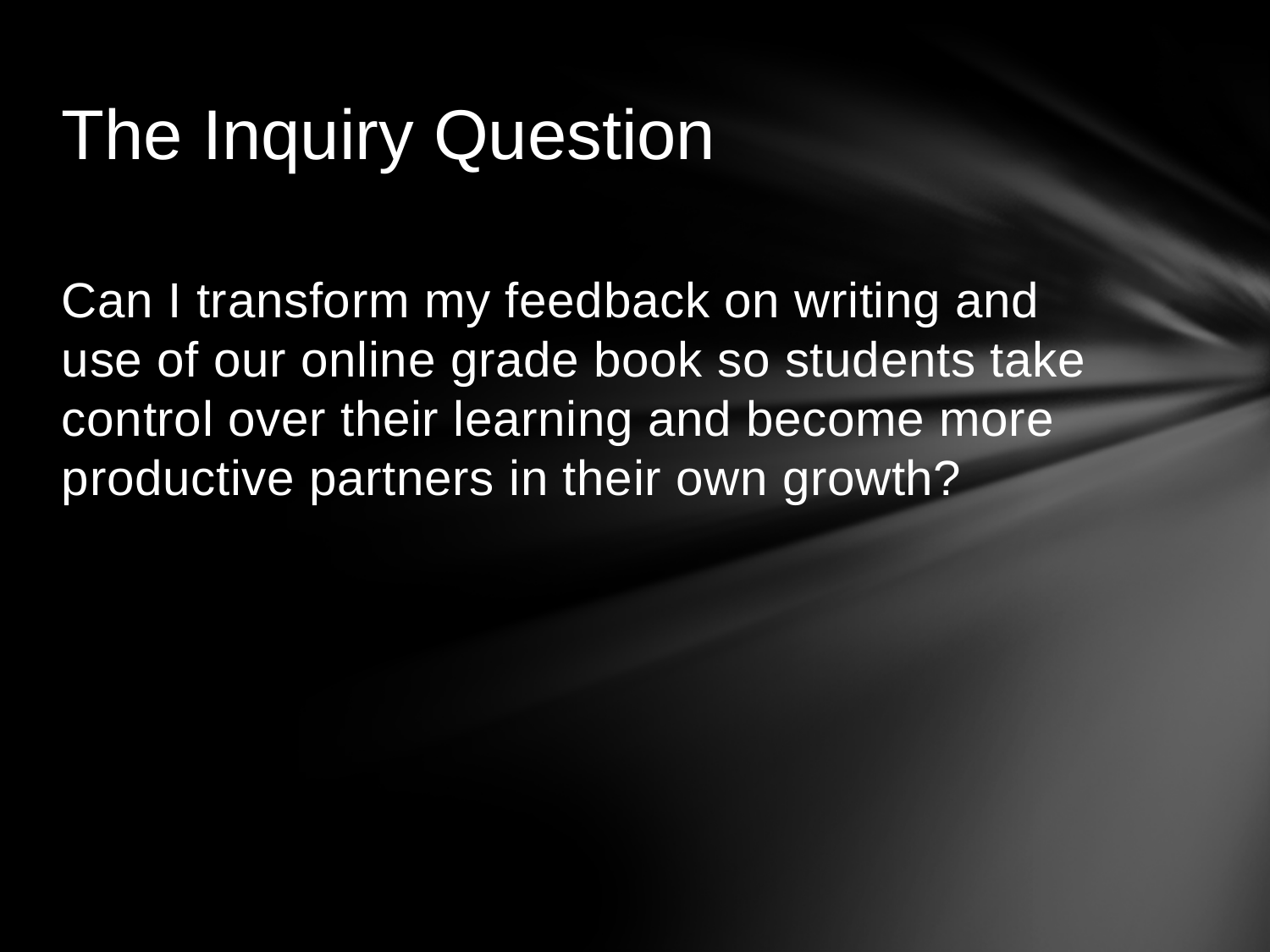

# The Inquiry Question

Can I transform my feedback on writing and use of our online grade book so students take control over their learning and become more productive partners in their own growth?